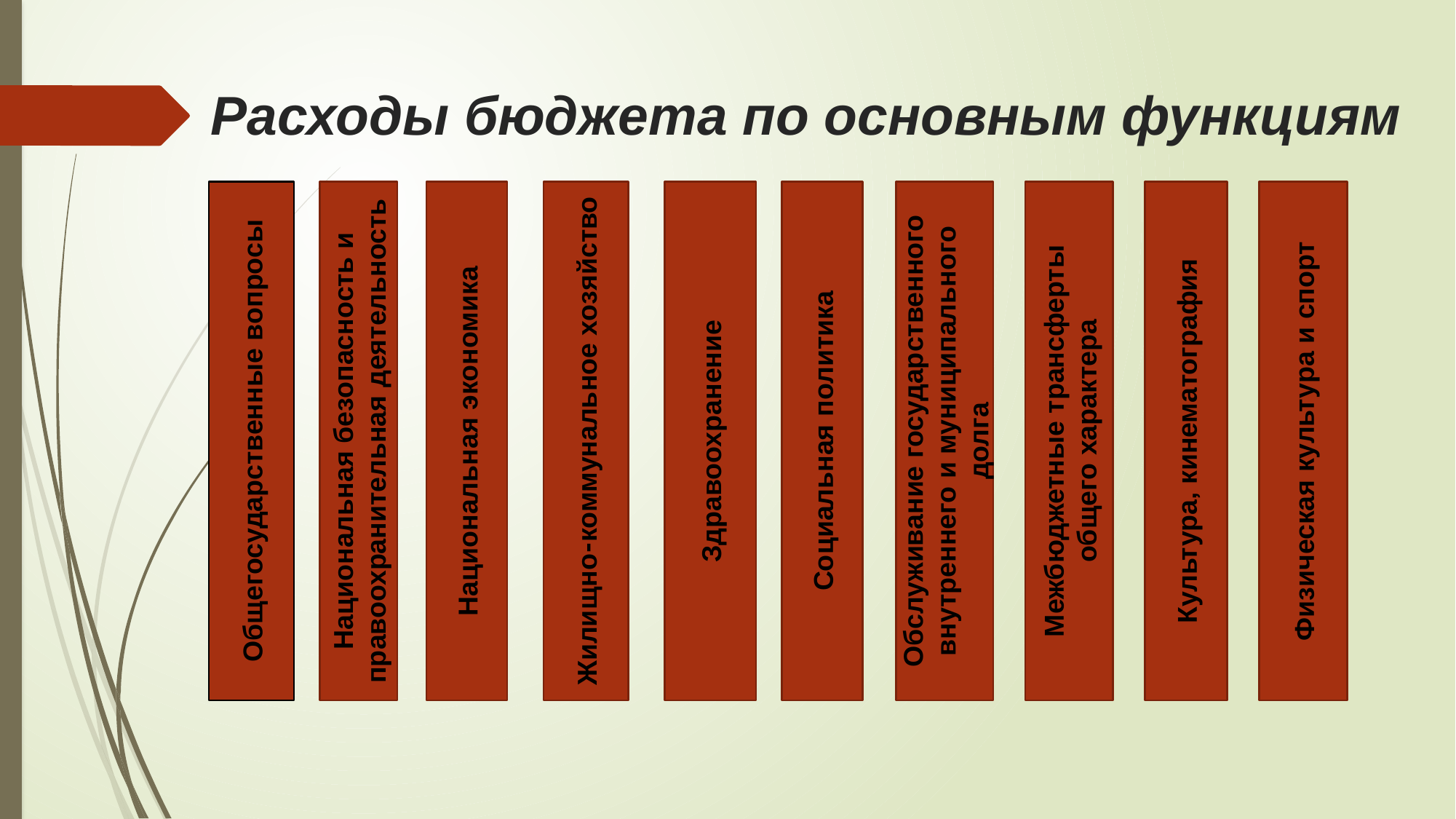

# Расходы бюджета по основным функциям
Культура, кинематография
Физическая культура и спорт
Обслуживание государственного внутреннего и муниципального долга
Межбюджетные трансферты общего характера
Социальная политика
Здравоохранение
Национальная безопасность и правоохранительная деятельность
Национальная экономика
Жилищно-коммунальное хозяйство
Общегосударственные вопросы